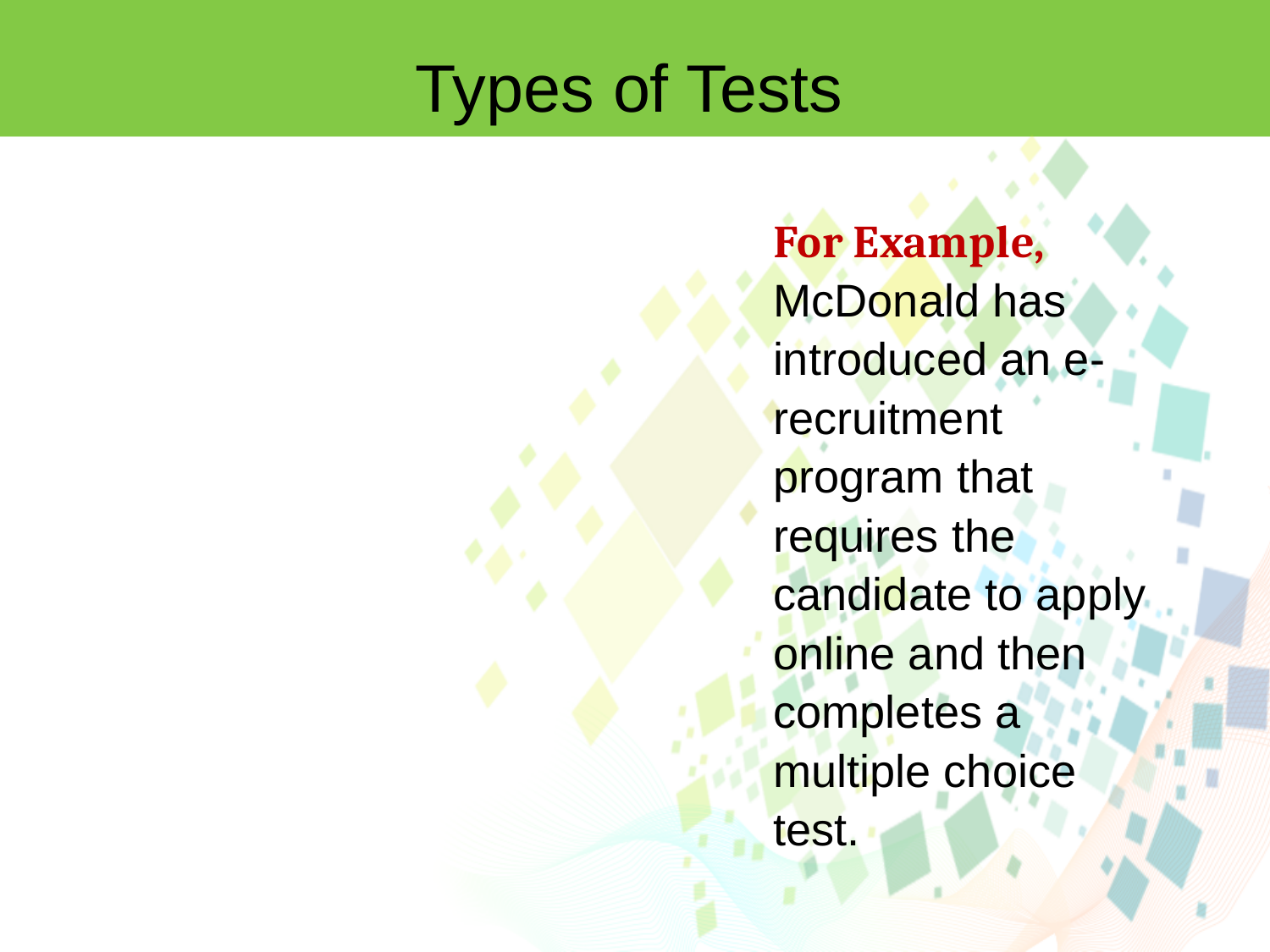

Types of Tests
For Example, McDonald has introduced an e-recruitment program that requires the candidate to apply online and then completes a multiple choice test.